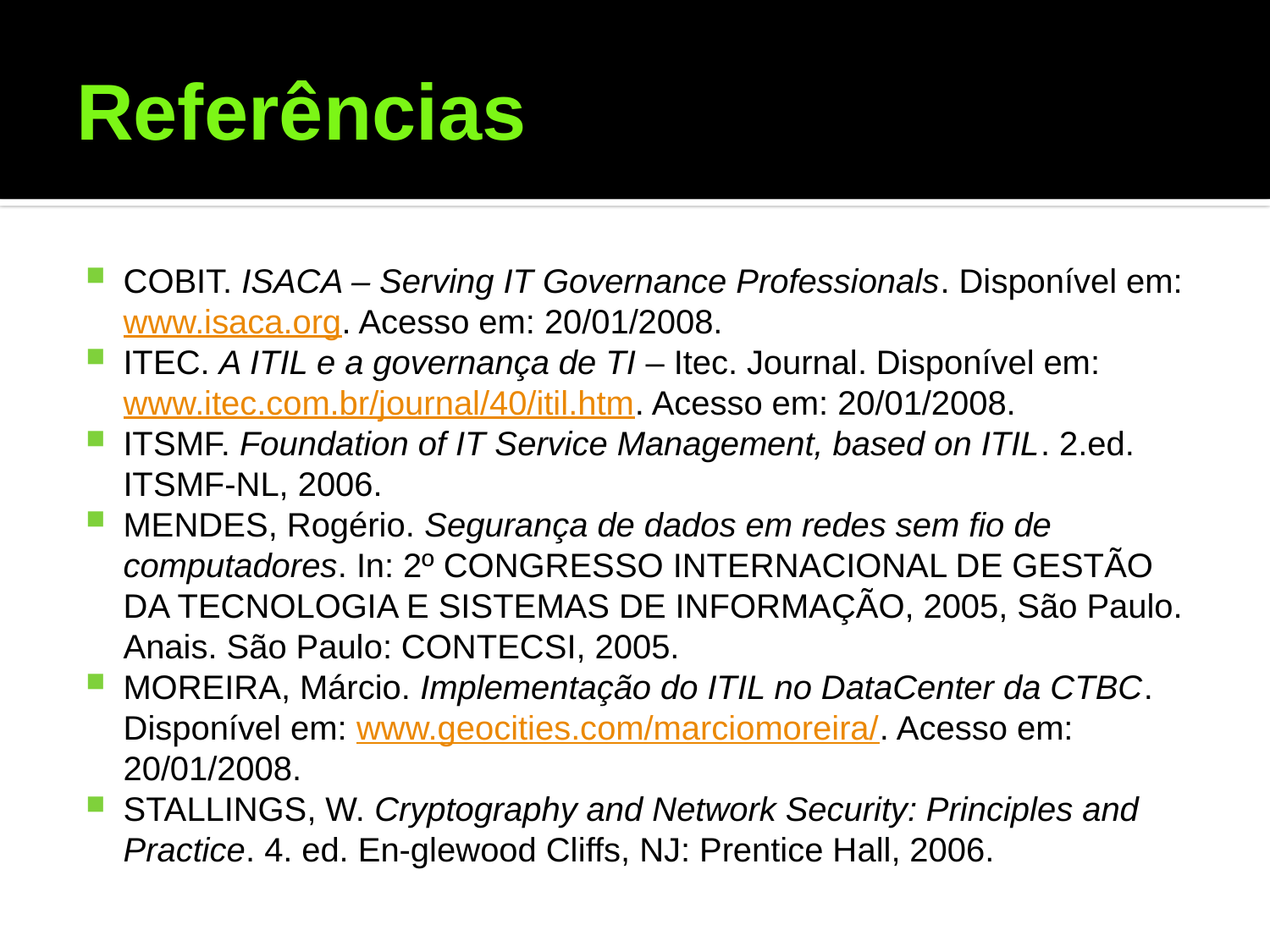

# Referências
COBIT. ISACA – Serving IT Governance Professionals. Disponível em: www.isaca.org. Acesso em: 20/01/2008.
ITEC. A ITIL e a governança de TI – Itec. Journal. Disponível em: www.itec.com.br/journal/40/itil.htm. Acesso em: 20/01/2008.
ITSMF. Foundation of IT Service Management, based on ITIL. 2.ed. ITSMF-NL, 2006.
MENDES, Rogério. Segurança de dados em redes sem fio de computadores. In: 2º CONGRESSO INTERNACIONAL DE GESTÃO DA TECNOLOGIA E SISTEMAS DE INFORMAÇÃO, 2005, São Paulo. Anais. São Paulo: CONTECSI, 2005.
MOREIRA, Márcio. Implementação do ITIL no DataCenter da CTBC. Disponível em: www.geocities.com/marciomoreira/. Acesso em: 20/01/2008.
STALLINGS, W. Cryptography and Network Security: Principles and Practice. 4. ed. En-glewood Cliffs, NJ: Prentice Hall, 2006.